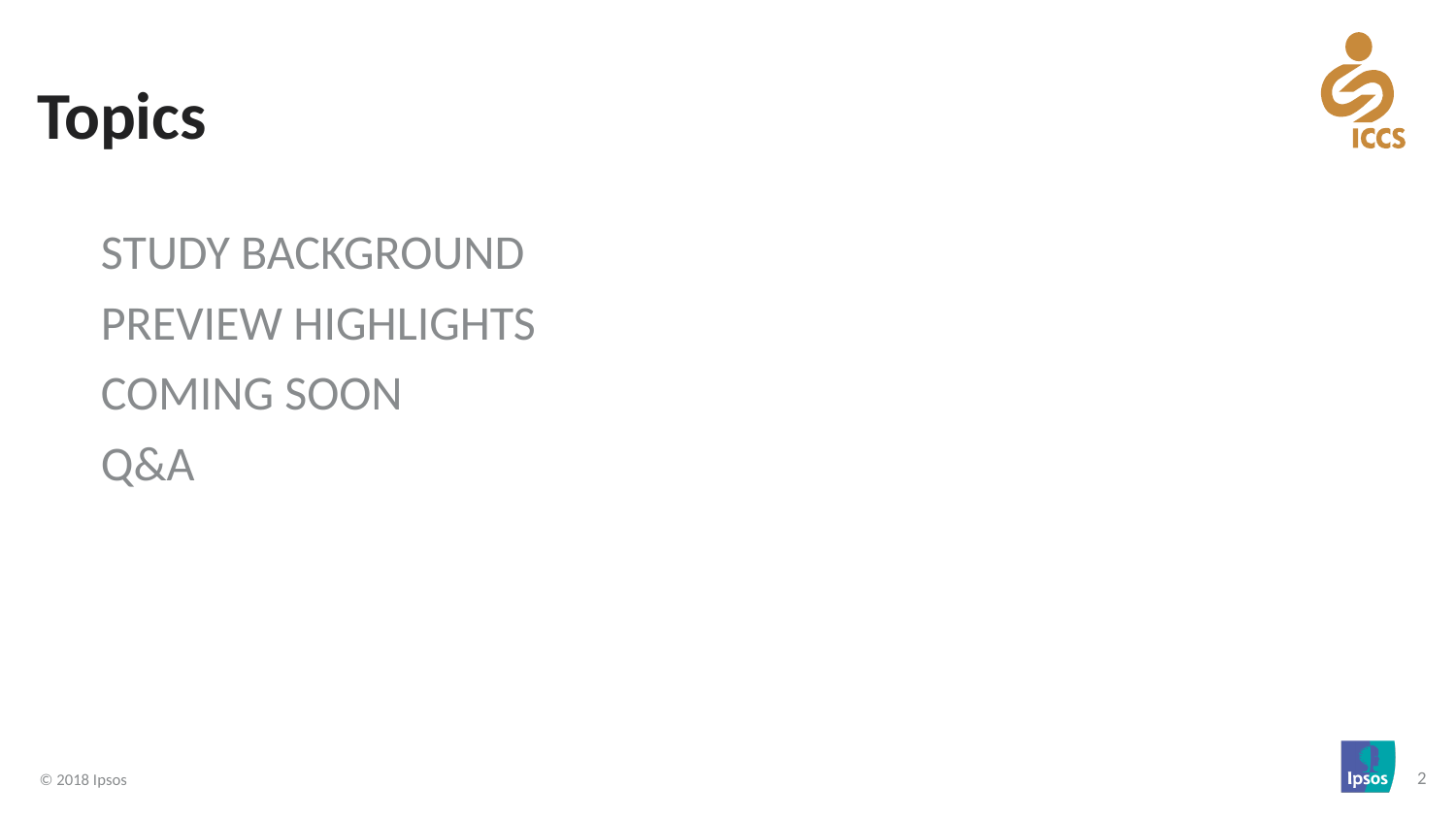

# Topics
Study Background
Preview highlights
Coming Soon
Q&A